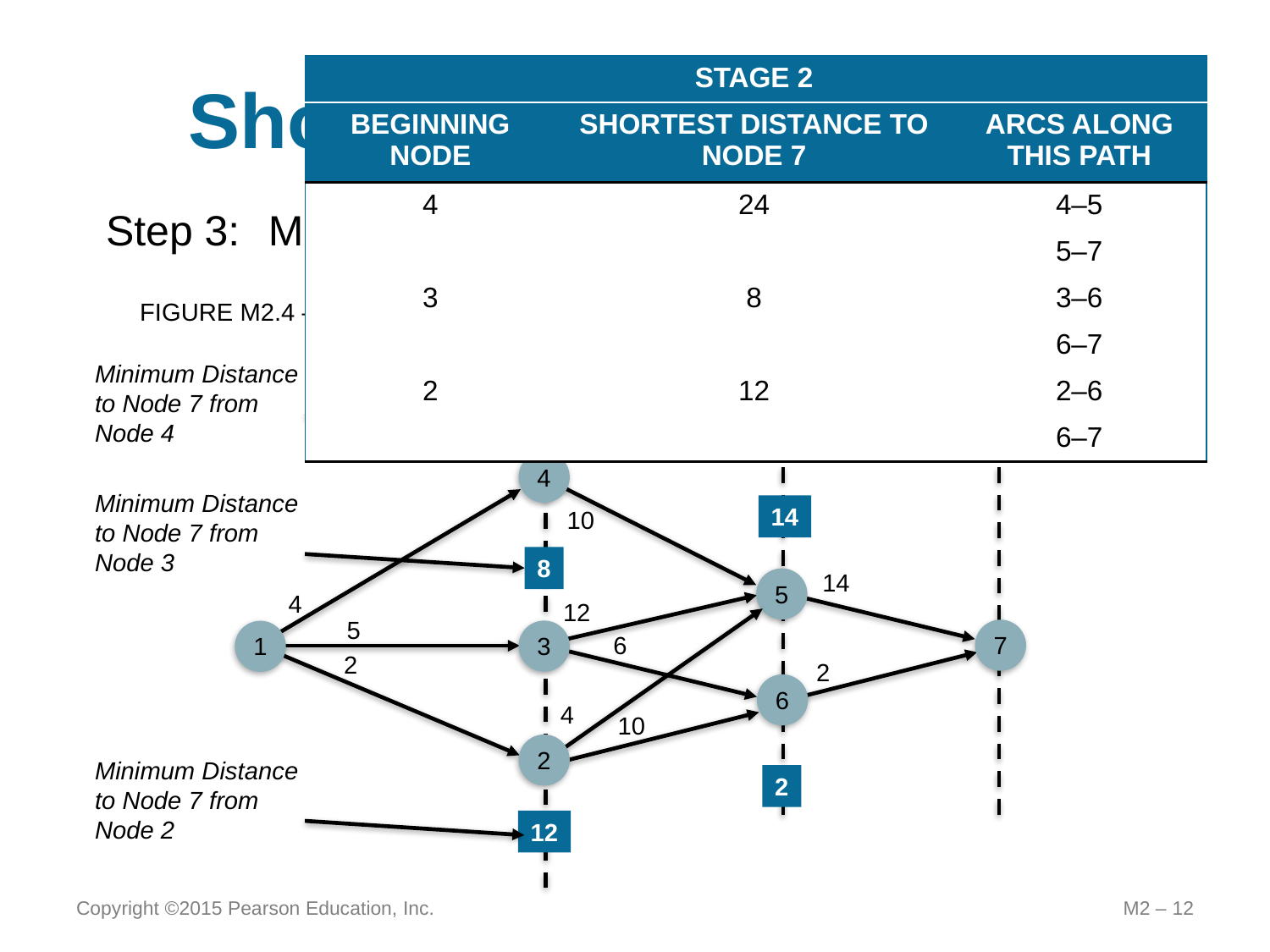

# Shortest-Route Problem
|  | STAGE 2 |  |
| --- | --- | --- |
| BEGINNING NODE | SHORTEST DISTANCE TO NODE 7 | ARCS ALONG THIS PATH |
| 4 | 24 | 4–5 |
|  |  | 5–7 |
| 3 | 8 | 3–6 |
|  |  | 6–7 |
| 2 | 12 | 2–6 |
|  |  | 6–7 |
Step 3:	Moving backward, solve for stages 2 and 3
FIGURE M2.4 – Solution for the Two-Stage Problem
Minimum Distance
to Node 7 from
Node 4
24
Minimum Distance
to Node 7 from
Node 3
8
Minimum Distance
to Node 7 from
Node 2
12

4
10
14

5
4
12
5

7

3

1
6
2
2

6
4
10

2
14
2
Copyright ©2015 Pearson Education, Inc.
M2 – 12